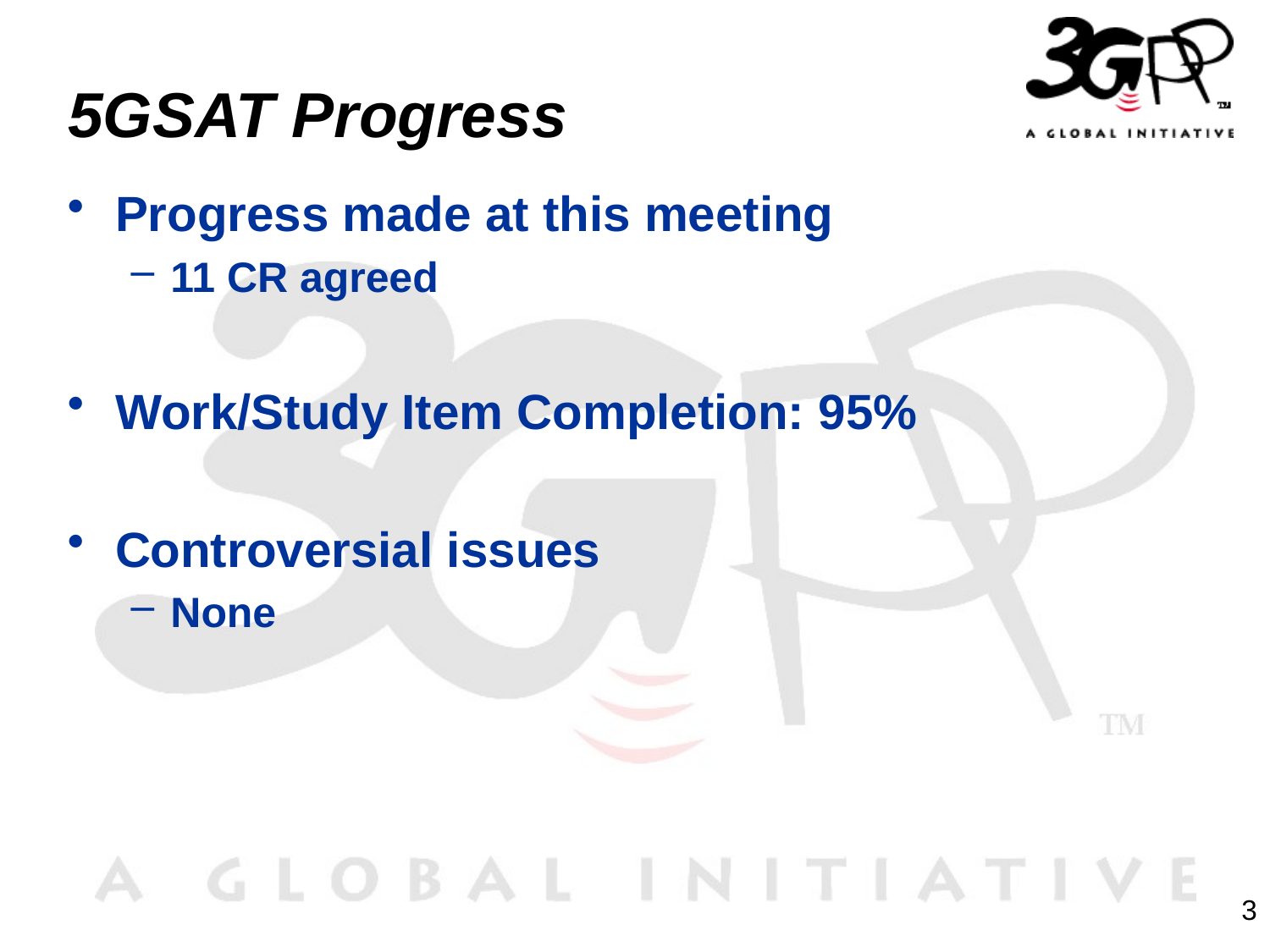

# 5GSAT Progress
Progress made at this meeting
11 CR agreed

Work/Study Item Completion: 95%

Controversial issues
None
3